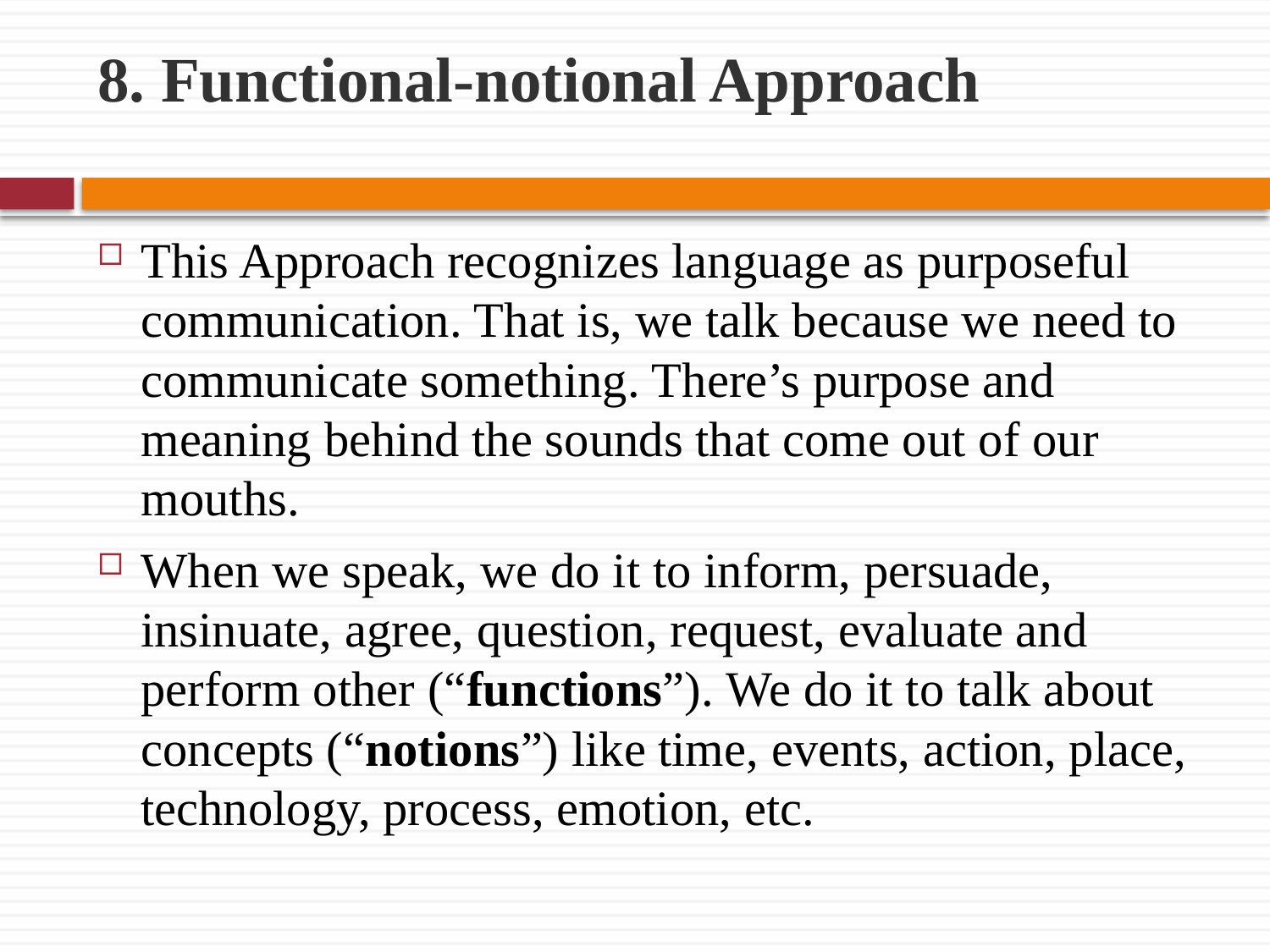

# 8. Functional-notional Approach
This Approach recognizes language as purposeful communication. That is, we talk because we need to communicate something. There’s purpose and meaning behind the sounds that come out of our mouths.
When we speak, we do it to inform, persuade, insinuate, agree, question, request, evaluate and perform other (“functions”). We do it to talk about concepts (“notions”) like time, events, action, place, technology, process, emotion, etc.